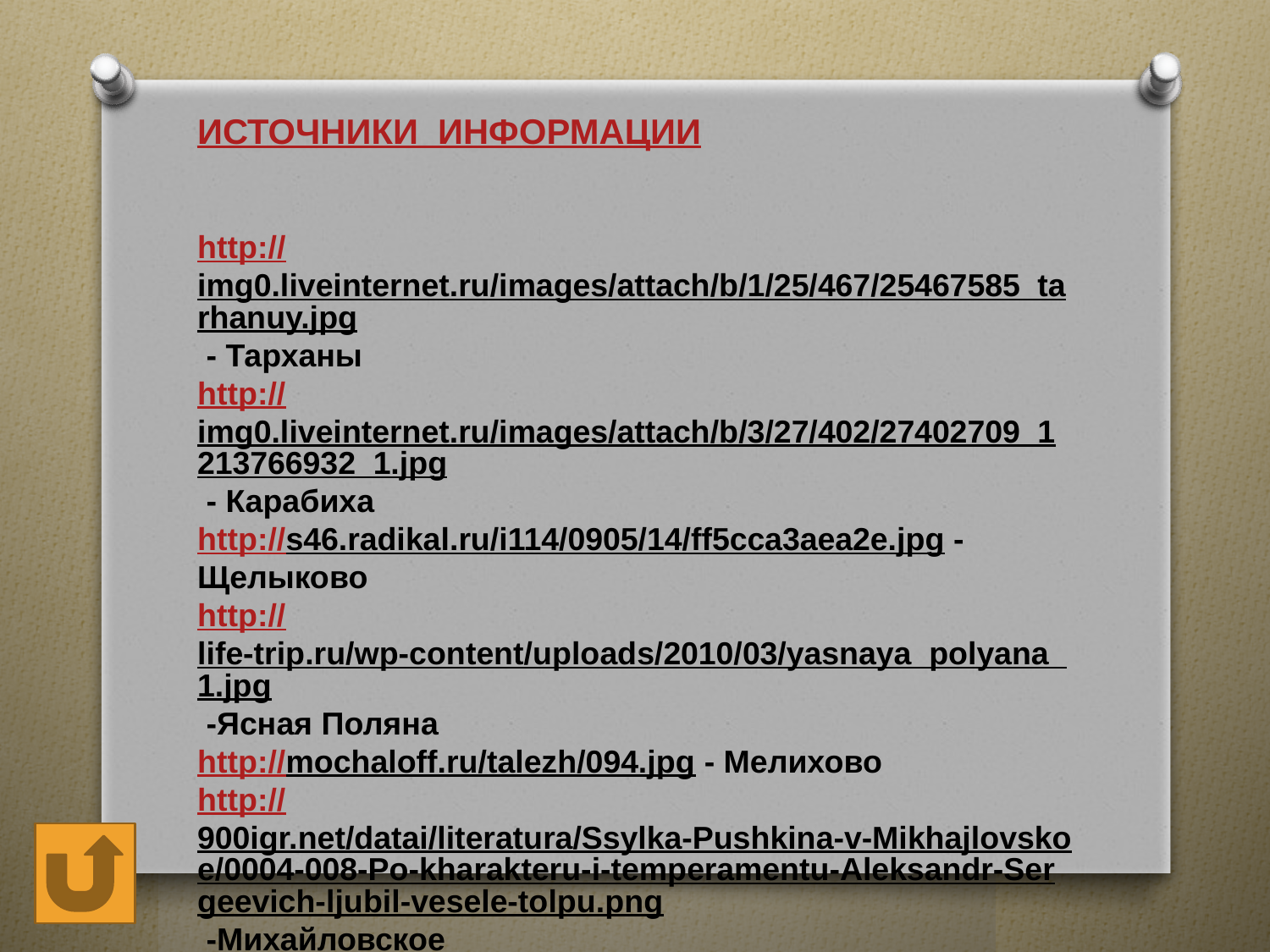

ИСТОЧНИКИ  ИНФОРМАЦИИ

http://img0.liveinternet.ru/images/attach/b/1/25/467/25467585_tarhanuy.jpg - Тарханы
http://img0.liveinternet.ru/images/attach/b/3/27/402/27402709_1213766932_1.jpg - Карабиха
http://s46.radikal.ru/i114/0905/14/ff5cca3aea2e.jpg - Щелыково
http://life-trip.ru/wp-content/uploads/2010/03/yasnaya_polyana_1.jpg -Ясная Поляна
http://mochaloff.ru/talezh/094.jpg - Мелихово
http://900igr.net/datai/literatura/Ssylka-Pushkina-v-Mikhajlovskoe/0004-008-Po-kharakteru-i-temperamentu-Aleksandr-Sergeevich-ljubil-vesele-tolpu.png -Михайловское
http://www.turismus.ru/images/spasskoe_lutovinovo-01.jpg -Спасское-Лутовиново